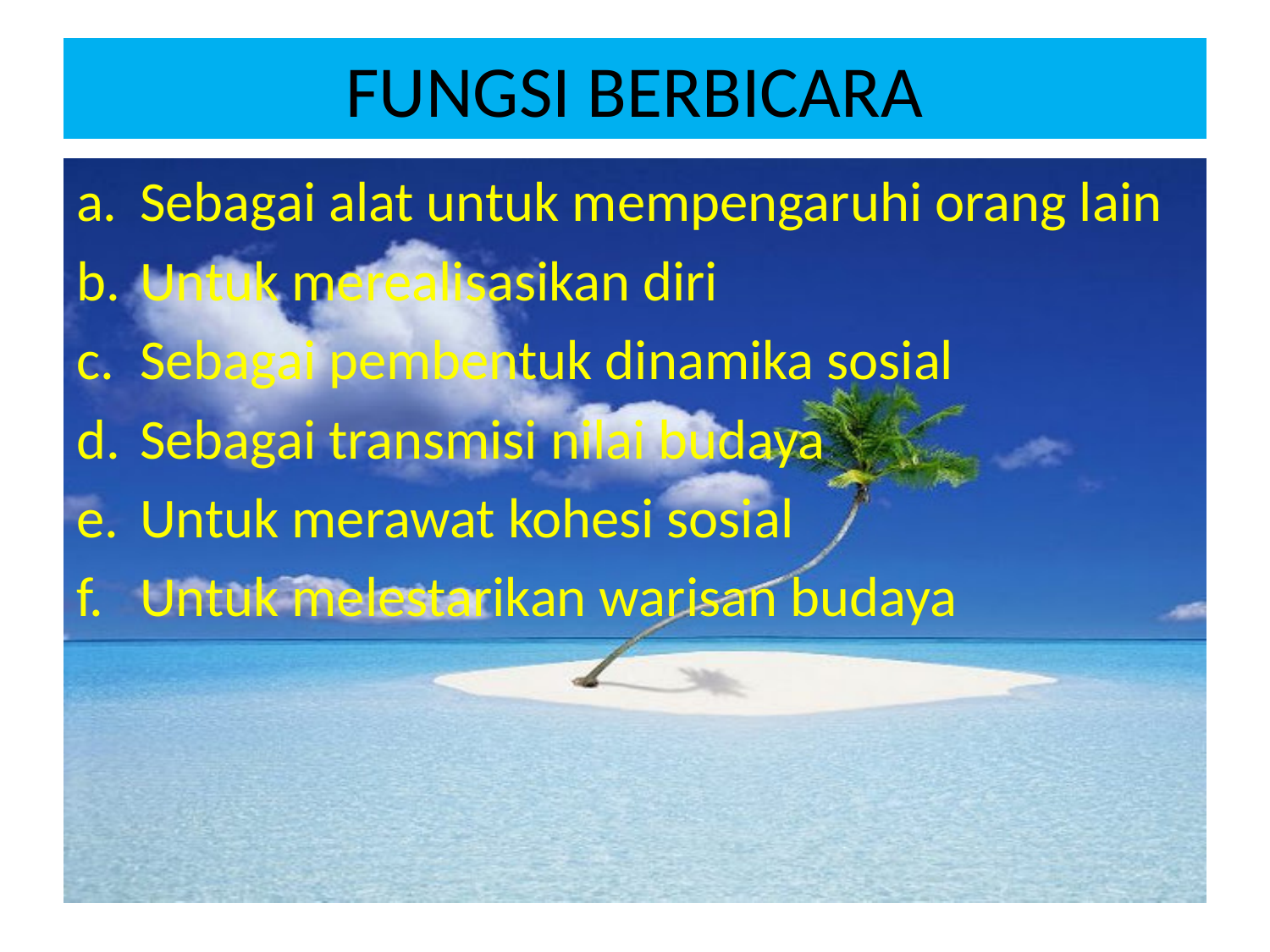

# FUNGSI BERBICARA
Sebagai alat untuk mempengaruhi orang lain
Untuk merealisasikan diri
Sebagai pembentuk dinamika sosial
Sebagai transmisi nilai budaya
Untuk merawat kohesi sosial
Untuk melestarikan warisan budaya